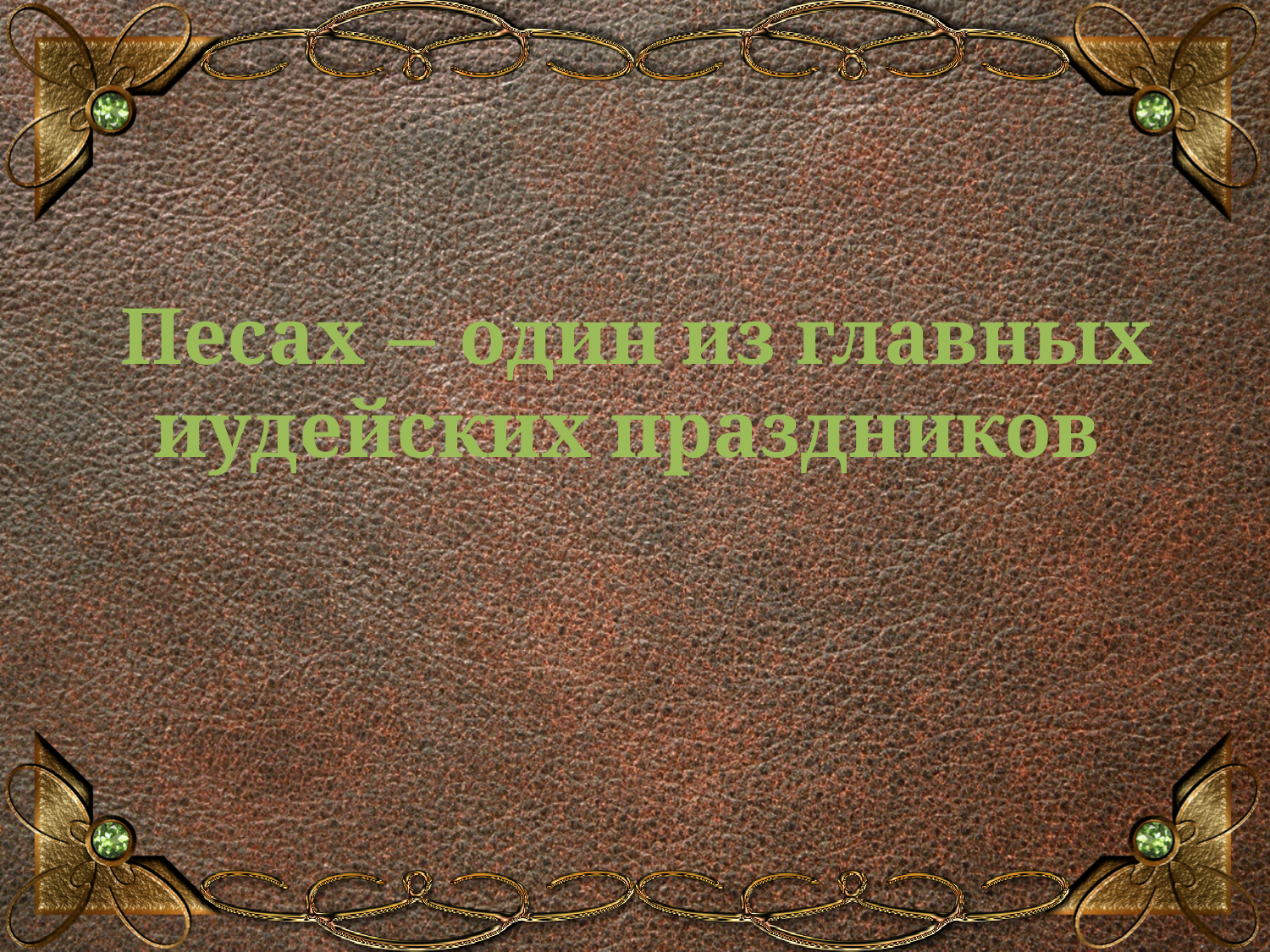

# Песах – один из главных иудейских праздников